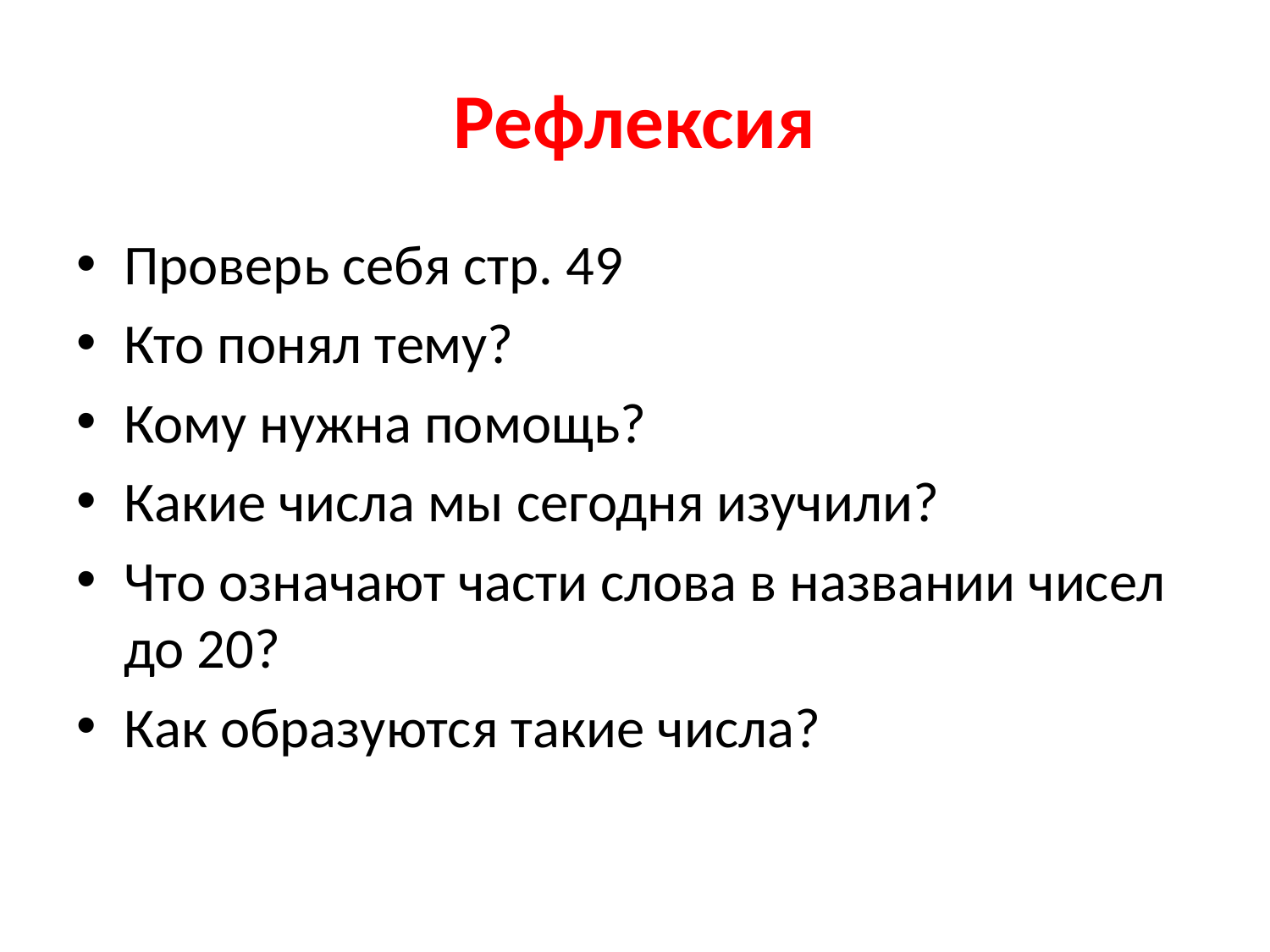

# Рефлексия
Проверь себя стр. 49
Кто понял тему?
Кому нужна помощь?
Какие числа мы сегодня изучили?
Что означают части слова в названии чисел до 20?
Как образуются такие числа?